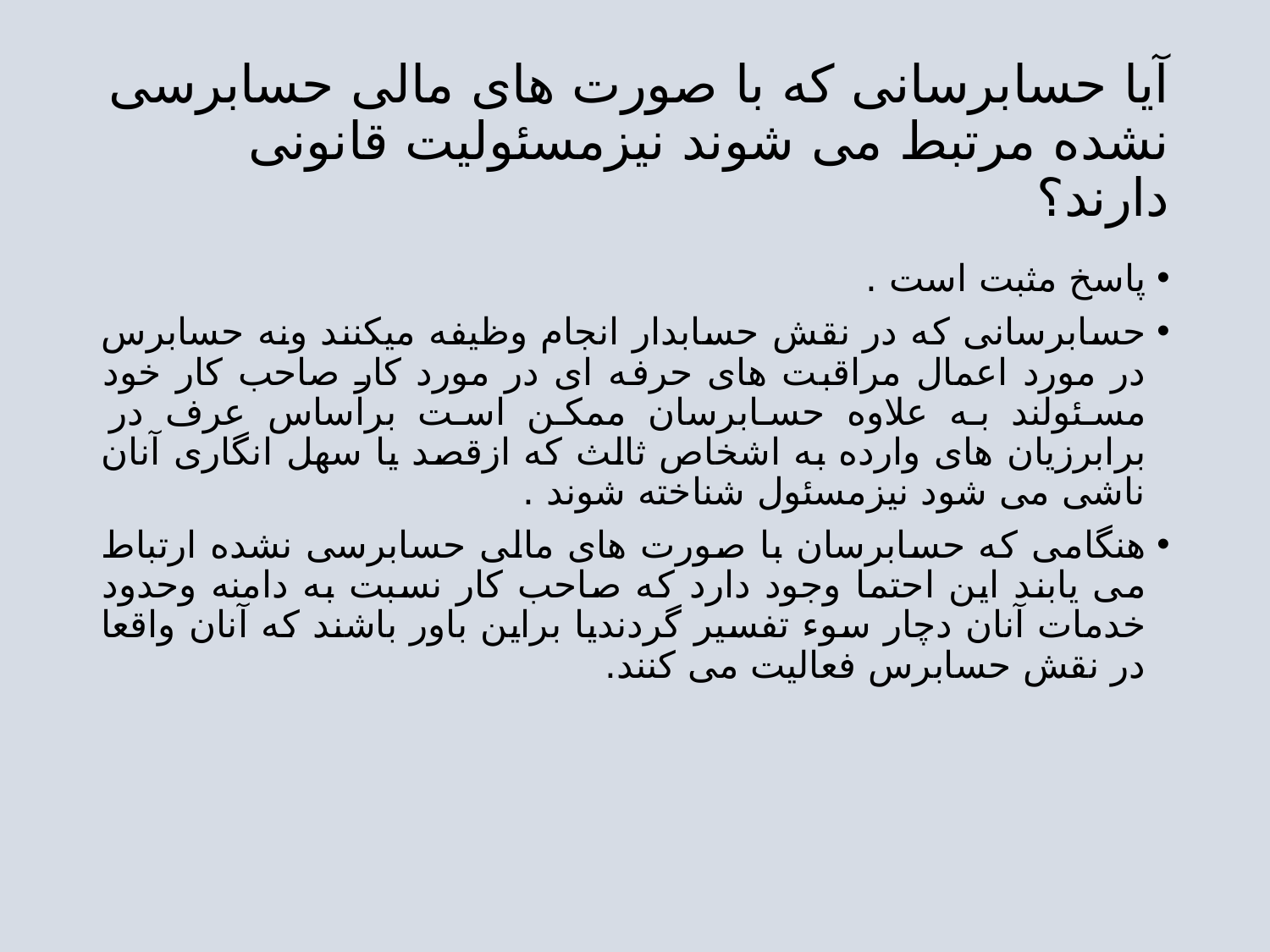

# آیا حسابرسانی که با صورت های مالی حسابرسی نشده مرتبط می شوند نیزمسئولیت قانونی دارند؟
پاسخ مثبت است .
حسابرسانی که در نقش حسابدار انجام وظیفه میکنند ونه حسابرس در مورد اعمال مراقبت های حرفه ای در مورد کار صاحب کار خود مسئولند به علاوه حسابرسان ممکن است براساس عرف در برابرزیان های وارده به اشخاص ثالث که ازقصد یا سهل انگاری آنان ناشی می شود نیزمسئول شناخته شوند .
هنگامی که حسابرسان با صورت های مالی حسابرسی نشده ارتباط می یابند این احتما وجود دارد که صاحب کار نسبت به دامنه وحدود خدمات آنان دچار سوء تفسیر گردندیا براین باور باشند که آنان واقعا در نقش حسابرس فعالیت می کنند.